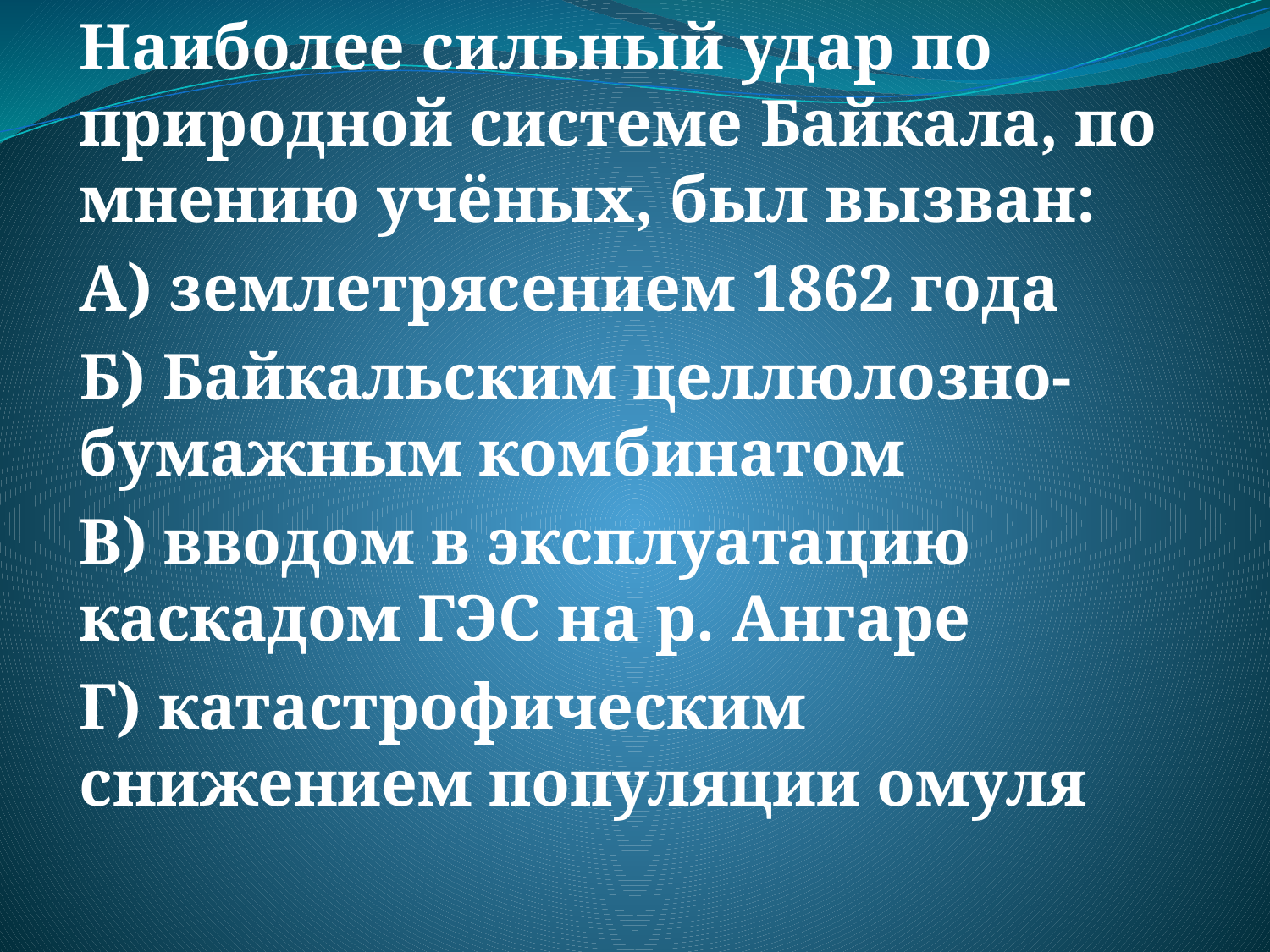

Наиболее сильный удар по природной системе Байкала, по мнению учёных, был вызван:
А) землетрясением 1862 года
Б) Байкальским целлюлозно-бумажным комбинатом
В) вводом в эксплуатацию каскадом ГЭС на р. Ангаре
Г) катастрофическим снижением популяции омуля